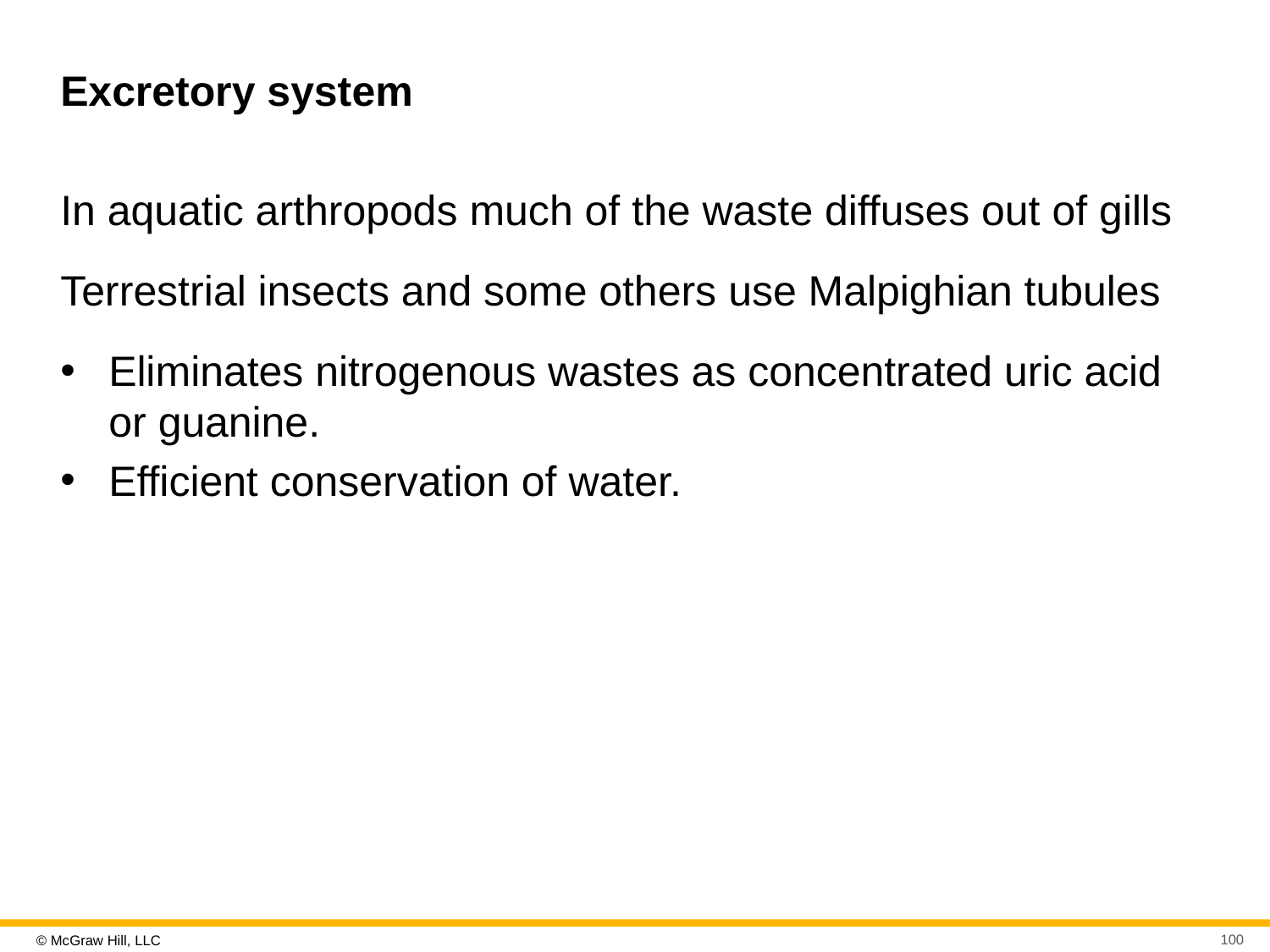

# Excretory system
In aquatic arthropods much of the waste diffuses out of gills
Terrestrial insects and some others use Malpighian tubules
Eliminates nitrogenous wastes as concentrated uric acid or guanine.
Efficient conservation of water.
100